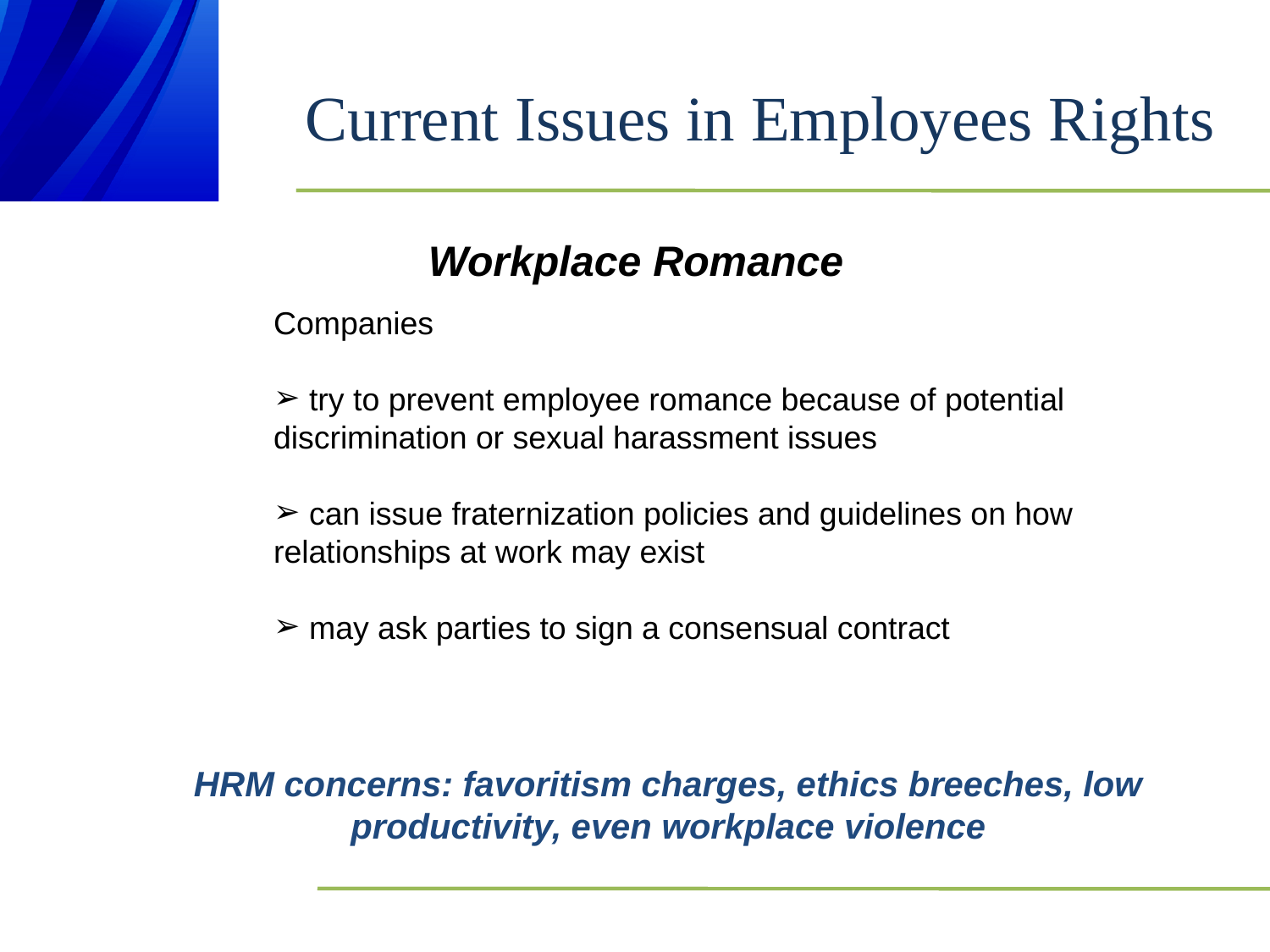

# Current Issues in Employees Rights

Workplace Romance
Companies

 try to prevent employee romance because of potential discrimination or sexual harassment issues

 can issue fraternization policies and guidelines on how relationships at work may exist

 may ask parties to sign a consensual contract
HRM concerns: favoritism charges, ethics breeches, low productivity, even workplace violence